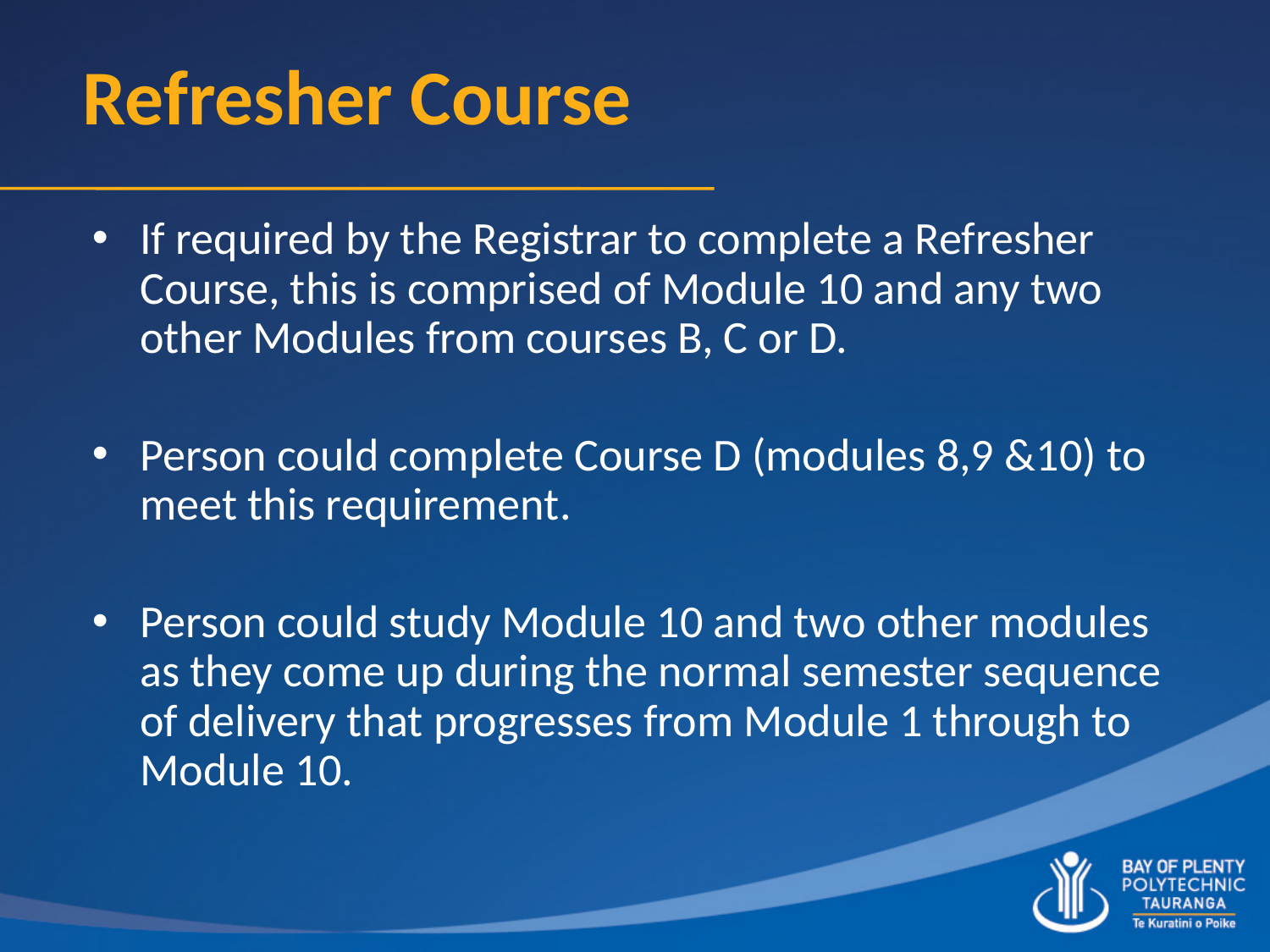

# Refresher Course
If required by the Registrar to complete a Refresher Course, this is comprised of Module 10 and any two other Modules from courses B, C or D.

Person could complete Course D (modules 8,9 &10) to meet this requirement.

Person could study Module 10 and two other modules as they come up during the normal semester sequence of delivery that progresses from Module 1 through to Module 10.